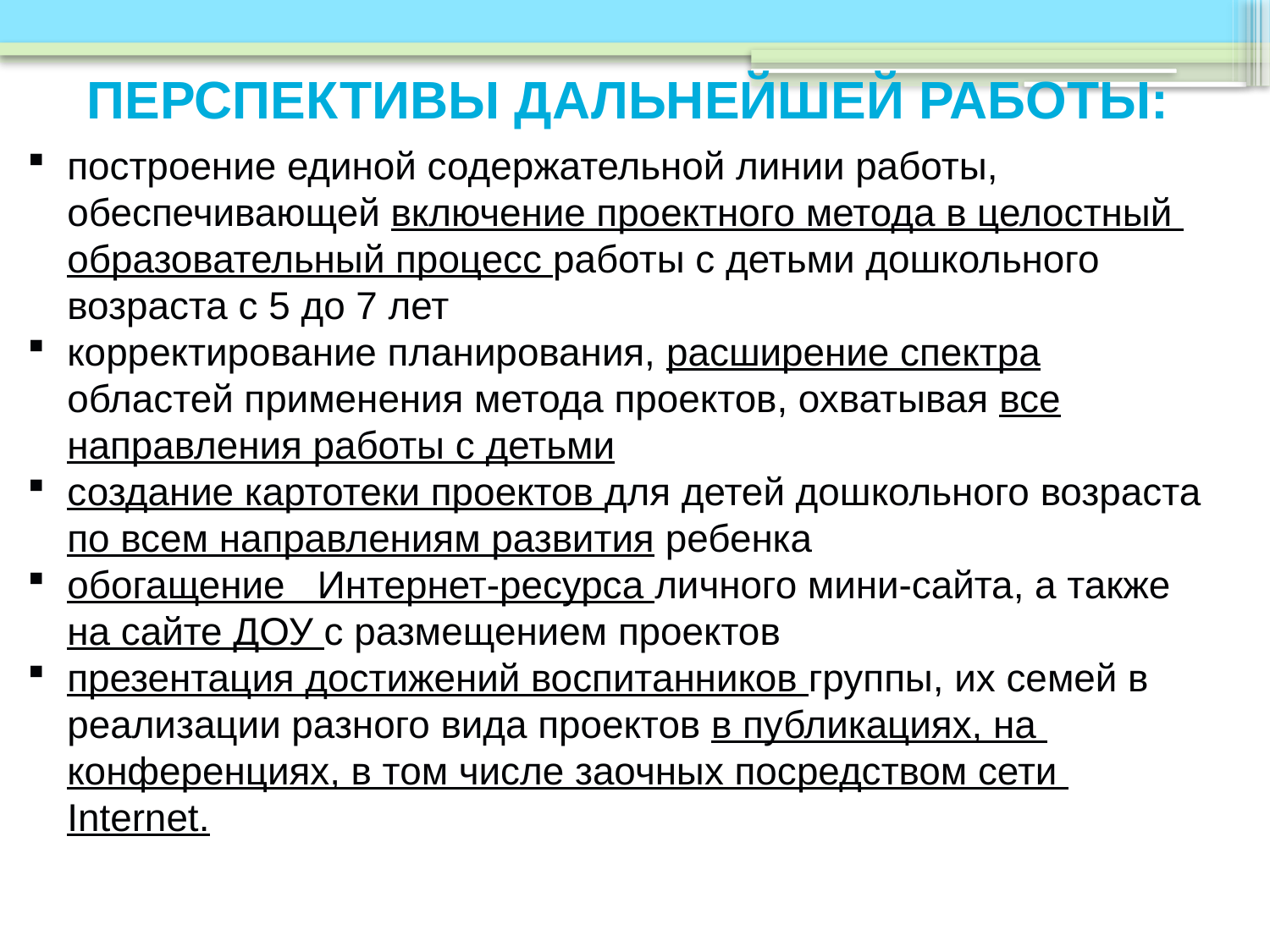

Перспективы дальнейшей работы:
построение единой содержательной линии работы, обеспечивающей включение проектного метода в целостный  образовательный процесс работы с детьми дошкольного возраста с 5 до 7 лет
корректирование планирования, расширение спектра областей применения метода проектов, охватывая все направления работы с детьми
создание картотеки проектов для детей дошкольного возраста по всем направлениям развития ребенка
обогащение   Интернет-ресурса личного мини-сайта, а также  на сайте ДОУ с размещением проектов
презентация достижений воспитанников группы, их семей в реализации разного вида проектов в публикациях, на  конференциях, в том числе заочных посредством сети  Internet.